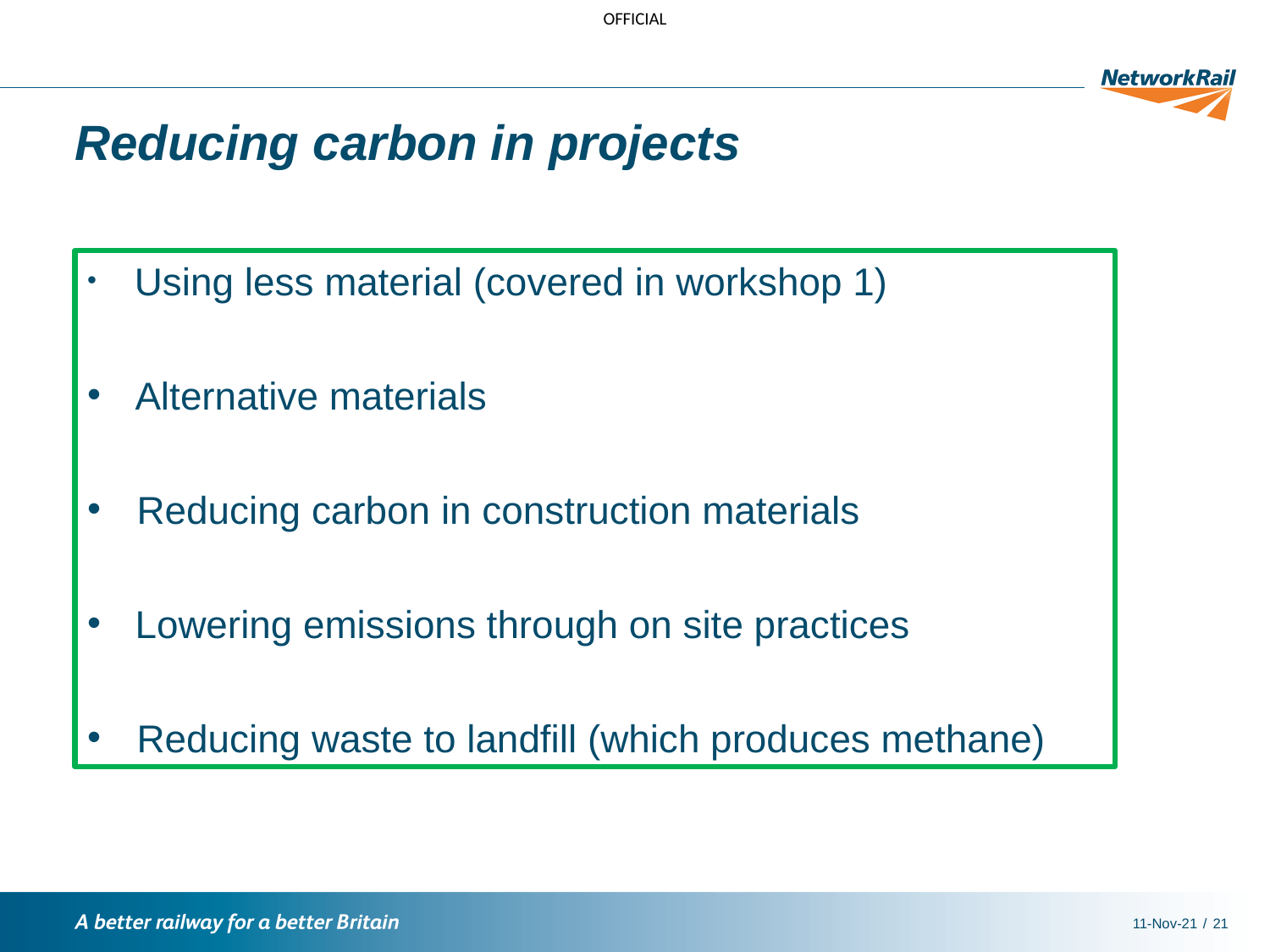

# Reducing carbon in projects

 Using less material (covered in workshop 1)

Alternative materials

Reducing carbon in construction materials

Lowering emissions through on site practices

Reducing waste to landfill (which produces methane)
11-Nov-21
21